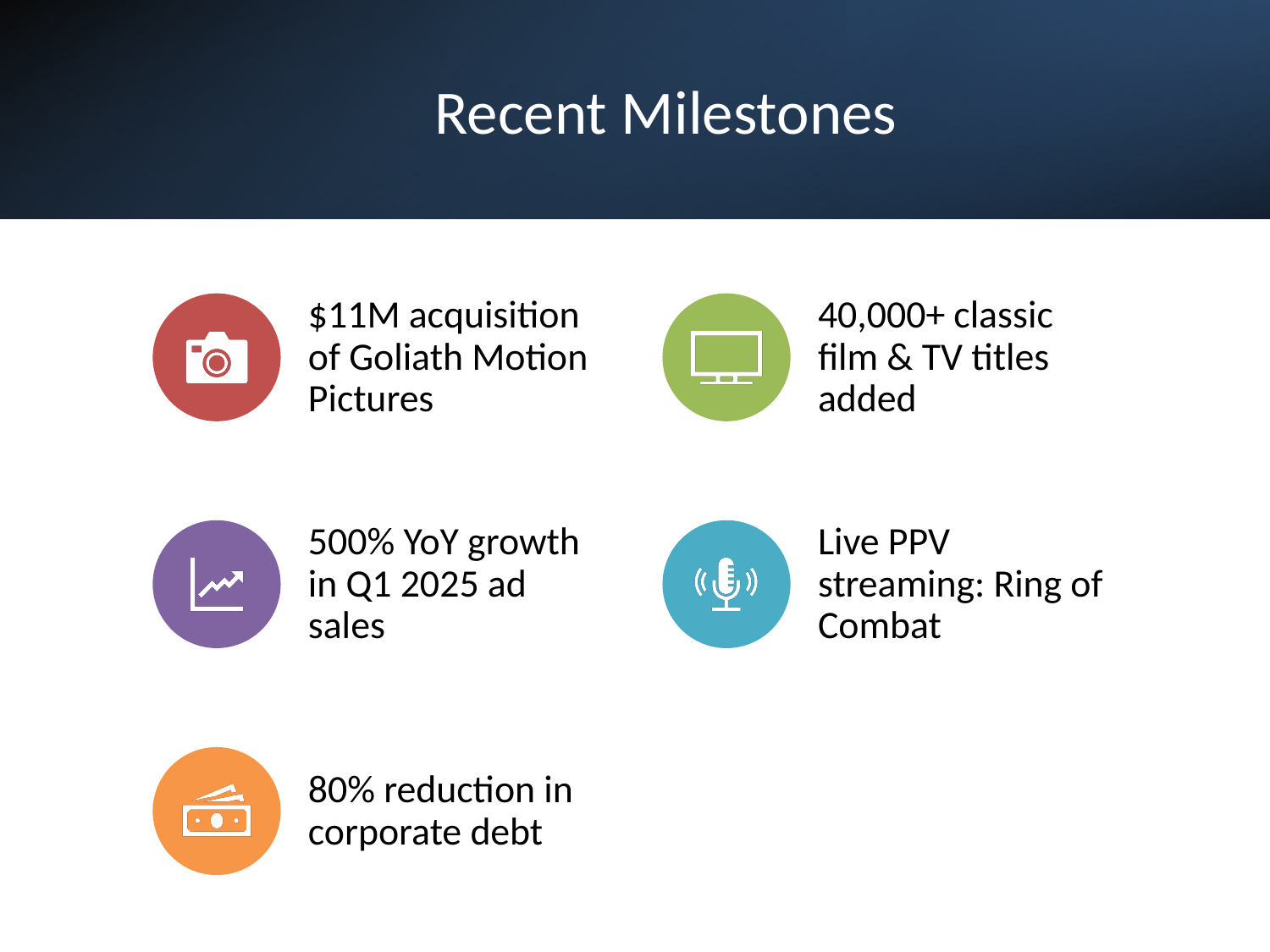

# Recent Milestones
$11M acquisition of Goliath Motion Pictures
40,000+ classic film & TV titles added
500% YoY growth in Q1 2025 ad sales
Live PPV streaming: Ring of Combat
80% reduction in corporate debt